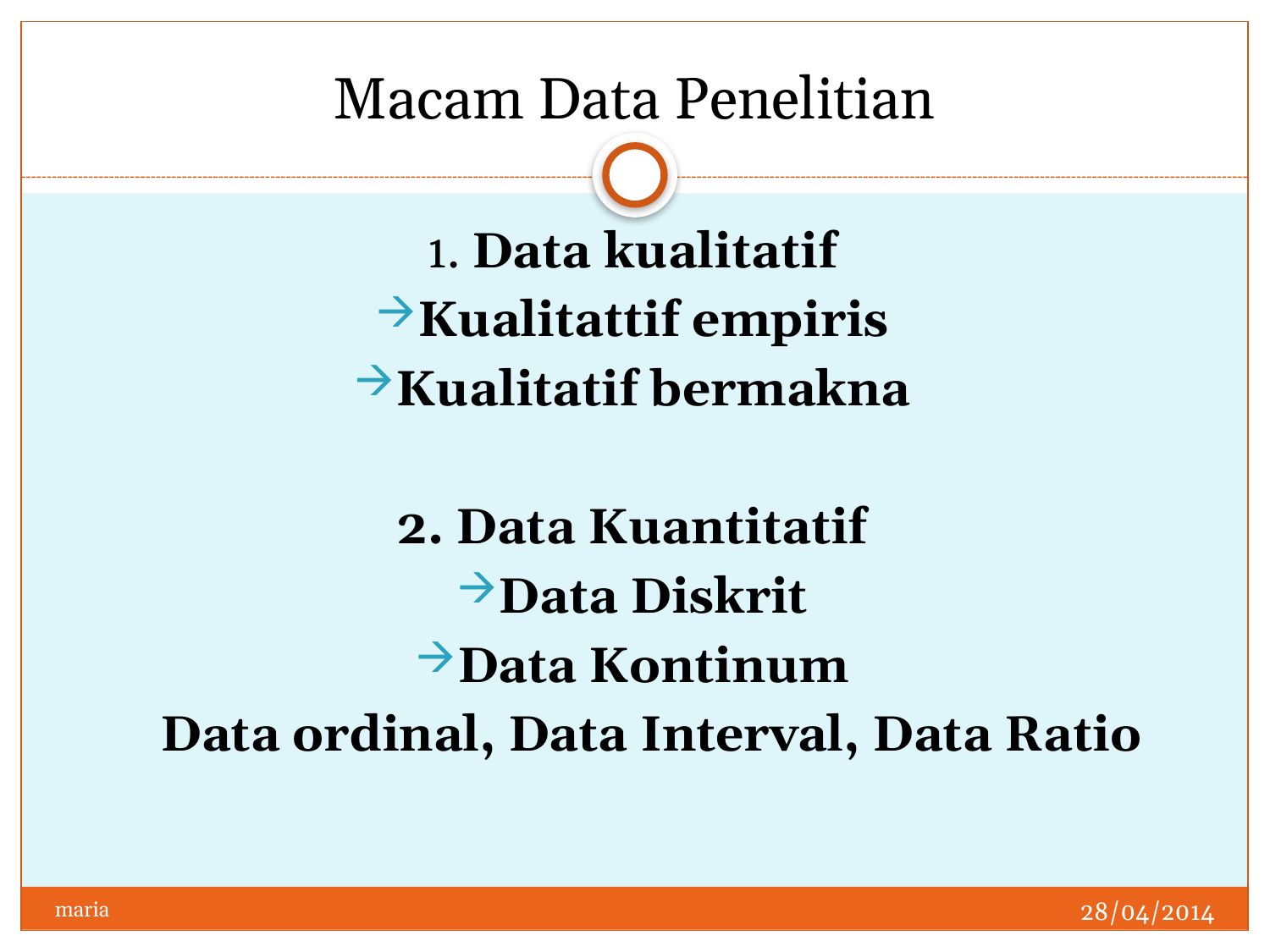

# Macam Data Penelitian
1. Data kualitatif
Kualitattif empiris
Kualitatif bermakna

2. Data Kuantitatif
Data Diskrit
Data Kontinum
	Data ordinal, Data Interval, Data Ratio

28/04/2014
maria